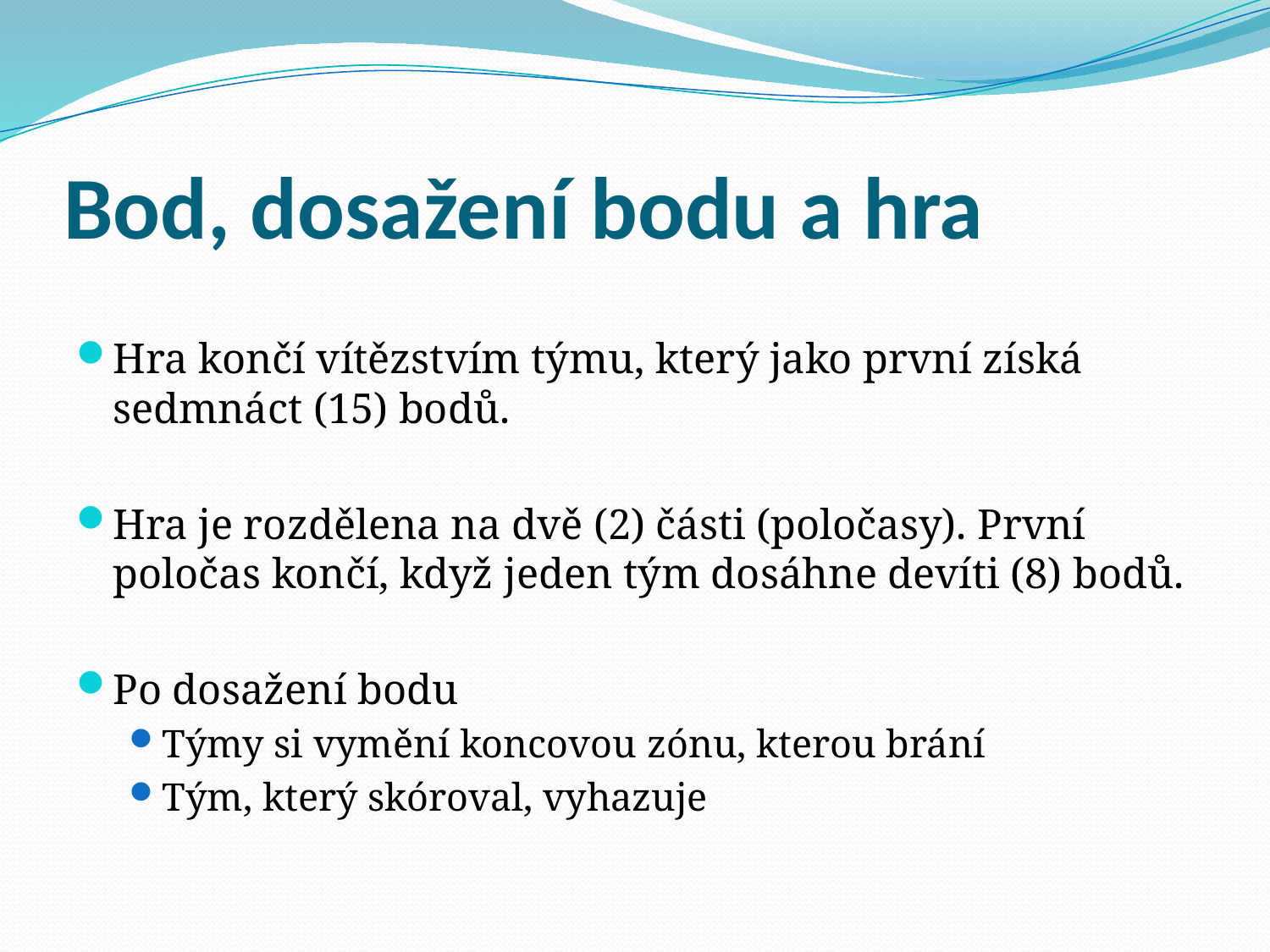

# Bod, dosažení bodu a hra

Hra končí vítězstvím týmu, který jako první získá sedmnáct (15) bodů.

Hra je rozdělena na dvě (2) části (poločasy). První poločas končí, když jeden tým dosáhne devíti (8) bodů.

Po dosažení bodu
Týmy si vymění koncovou zónu, kterou brání
Tým, který skóroval, vyhazuje